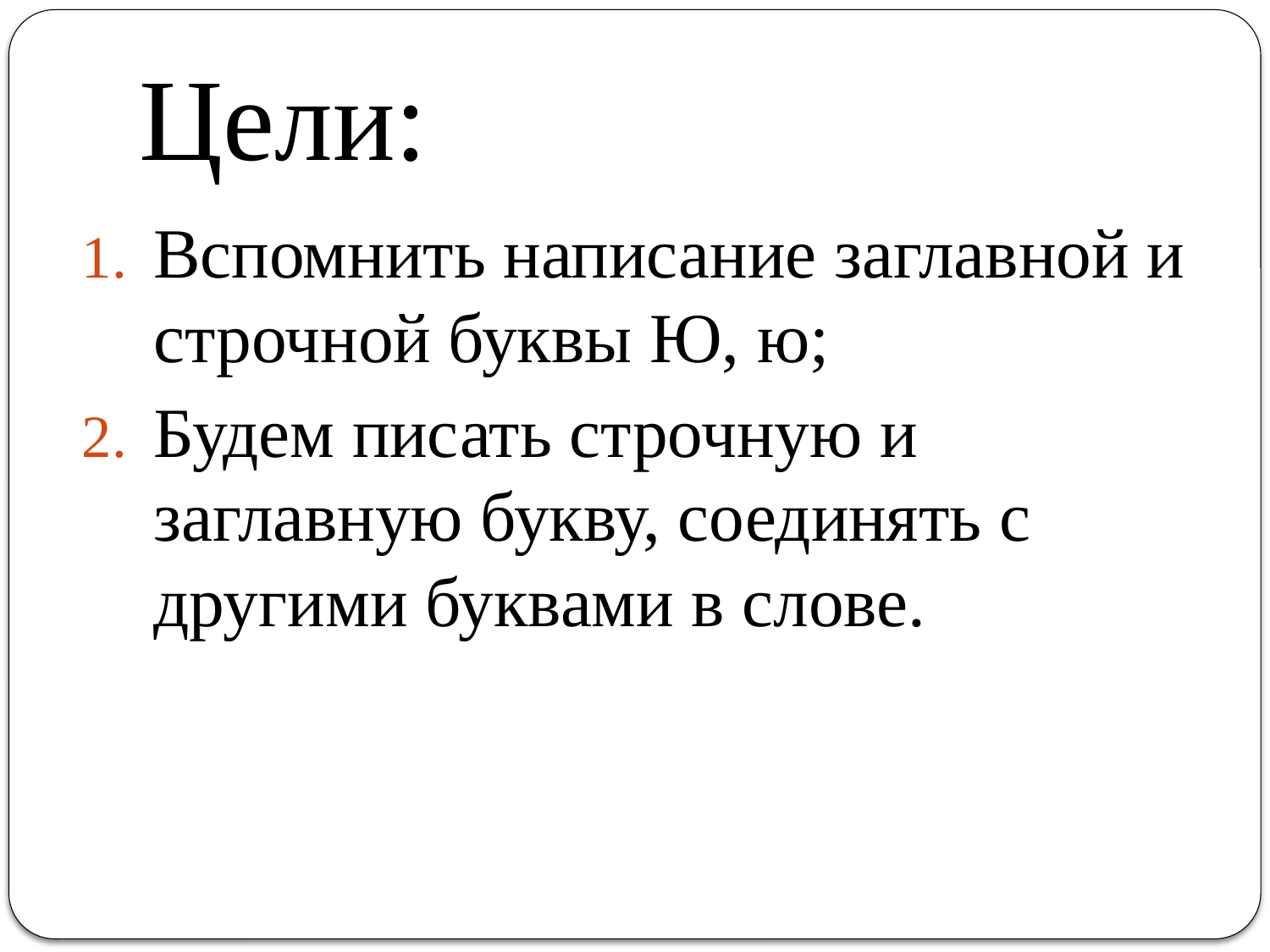

# Цели:
Вспомнить написание заглавной и строчной буквы Ю, ю;
Будем писать строчную и заглавную букву, соединять с другими буквами в слове.